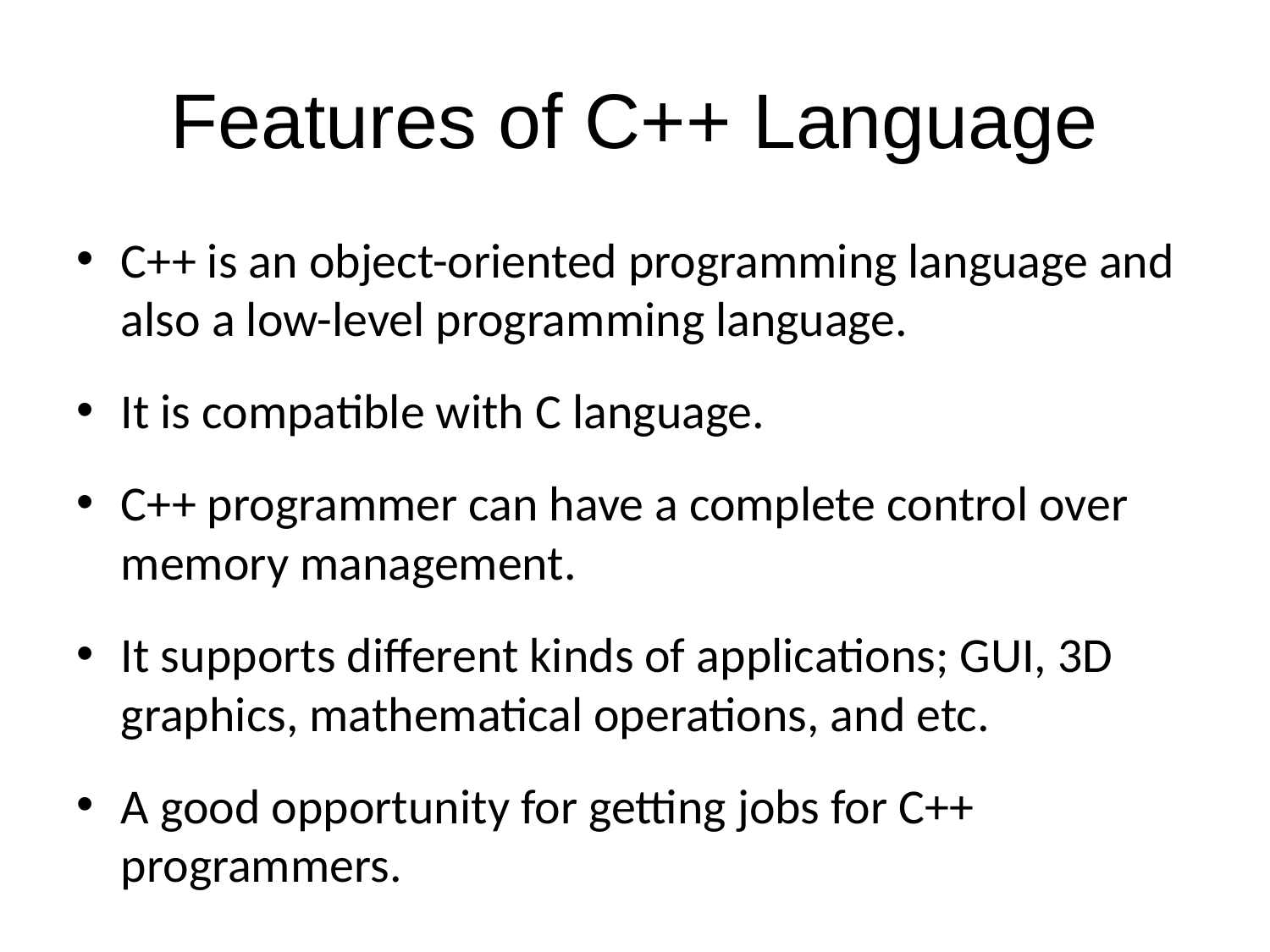

# Features of C++ Language
C++ is an object-oriented programming language and also a low-level programming language.

It is compatible with C language.

C++ programmer can have a complete control over memory management.

It supports different kinds of applications; GUI, 3D graphics, mathematical operations, and etc.

A good opportunity for getting jobs for C++ programmers.